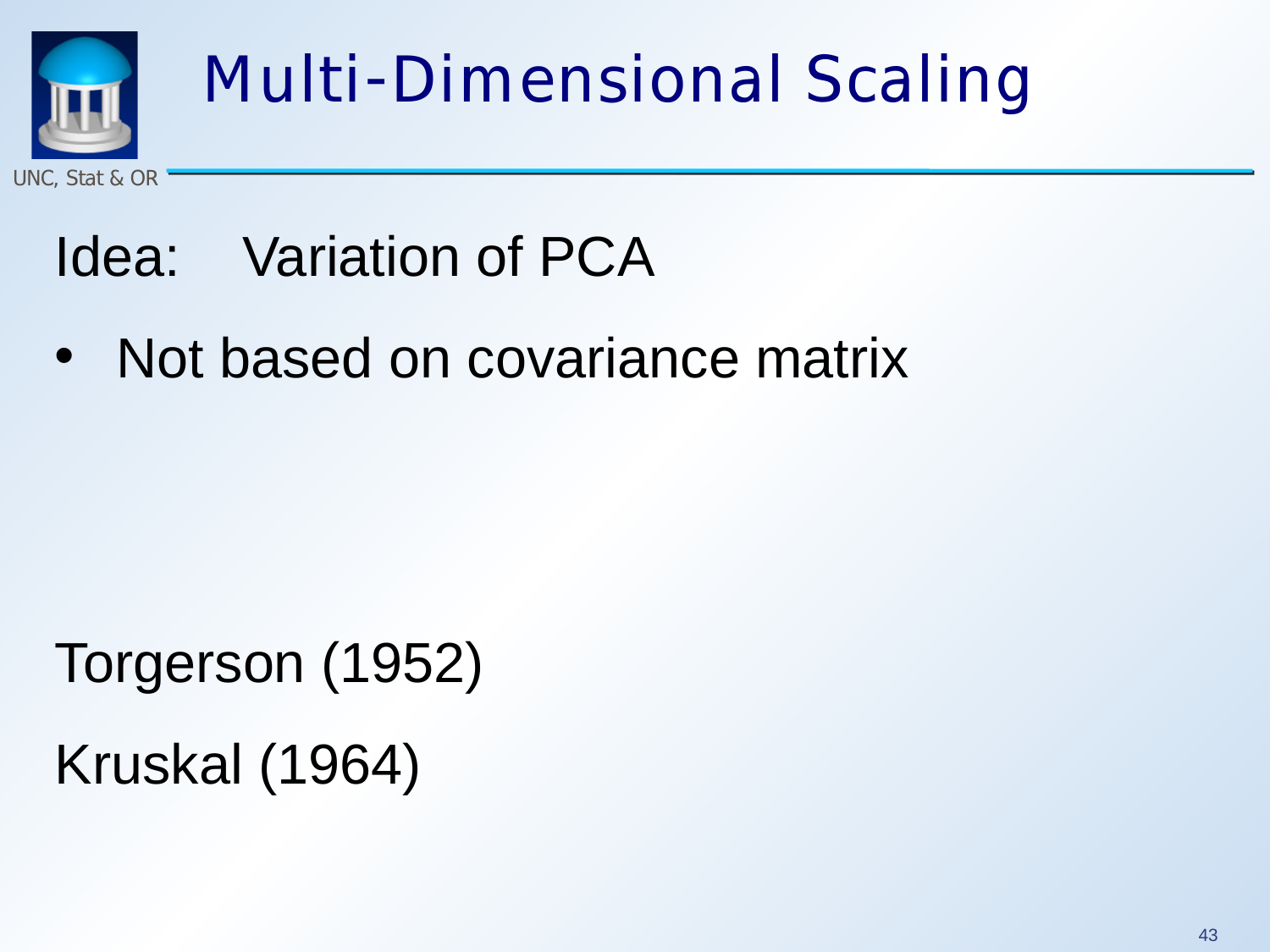

# Multi-Dimensional Scaling
Idea:    Variation of PCA
  Not based on covariance matrix

Torgerson (1952)
Kruskal (1964)